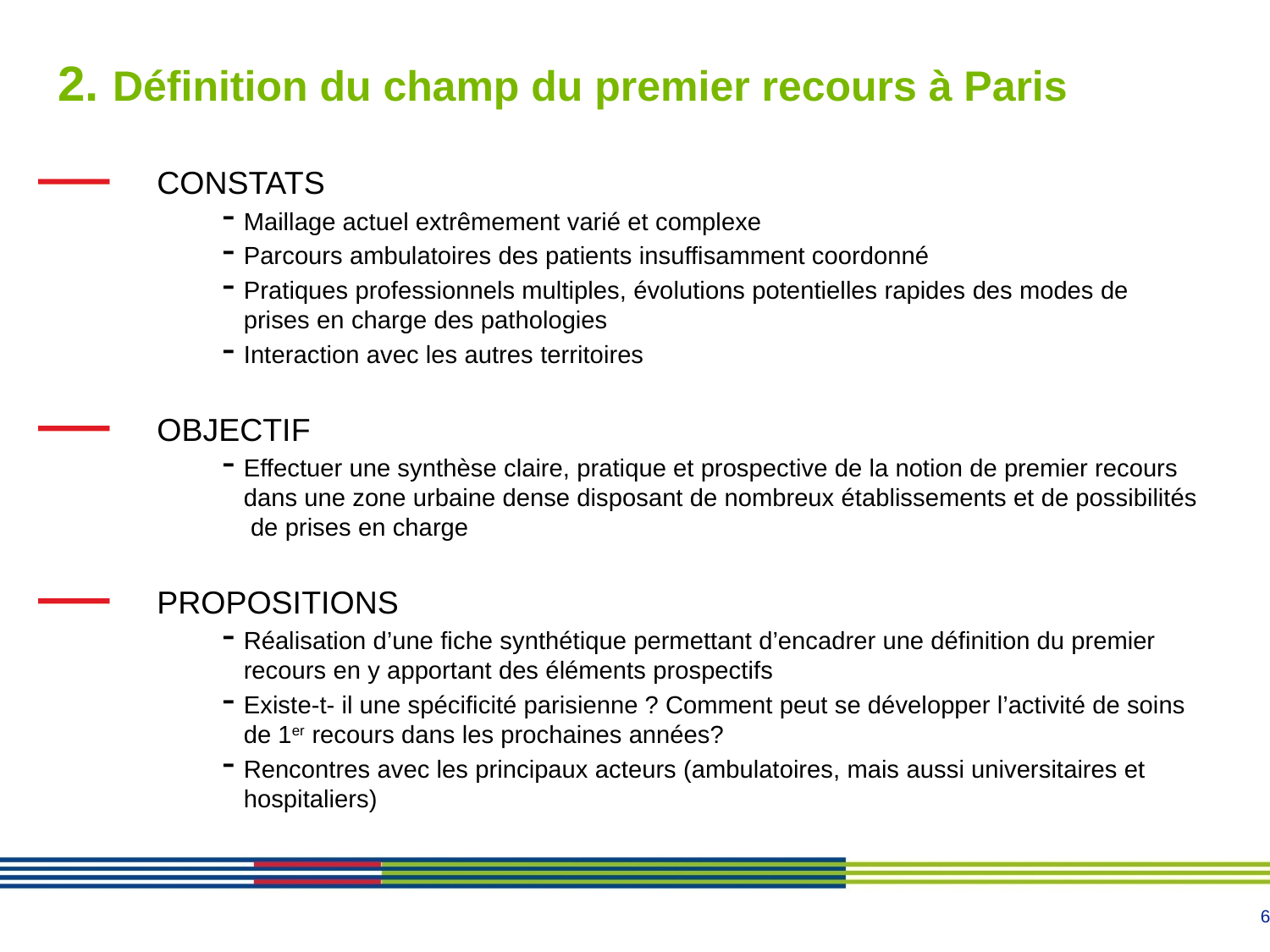

# 2. Définition du champ du premier recours à Paris
CONSTATS
Maillage actuel extrêmement varié et complexe
Parcours ambulatoires des patients insuffisamment coordonné
Pratiques professionnels multiples, évolutions potentielles rapides des modes de prises en charge des pathologies
Interaction avec les autres territoires

OBJECTIF
Effectuer une synthèse claire, pratique et prospective de la notion de premier recours dans une zone urbaine dense disposant de nombreux établissements et de possibilités  de prises en charge

PROPOSITIONS
Réalisation d’une fiche synthétique permettant d’encadrer une définition du premier recours en y apportant des éléments prospectifs
Existe-t- il une spécificité parisienne ? Comment peut se développer l’activité de soins de 1er recours dans les prochaines années?
Rencontres avec les principaux acteurs (ambulatoires, mais aussi universitaires et hospitaliers)